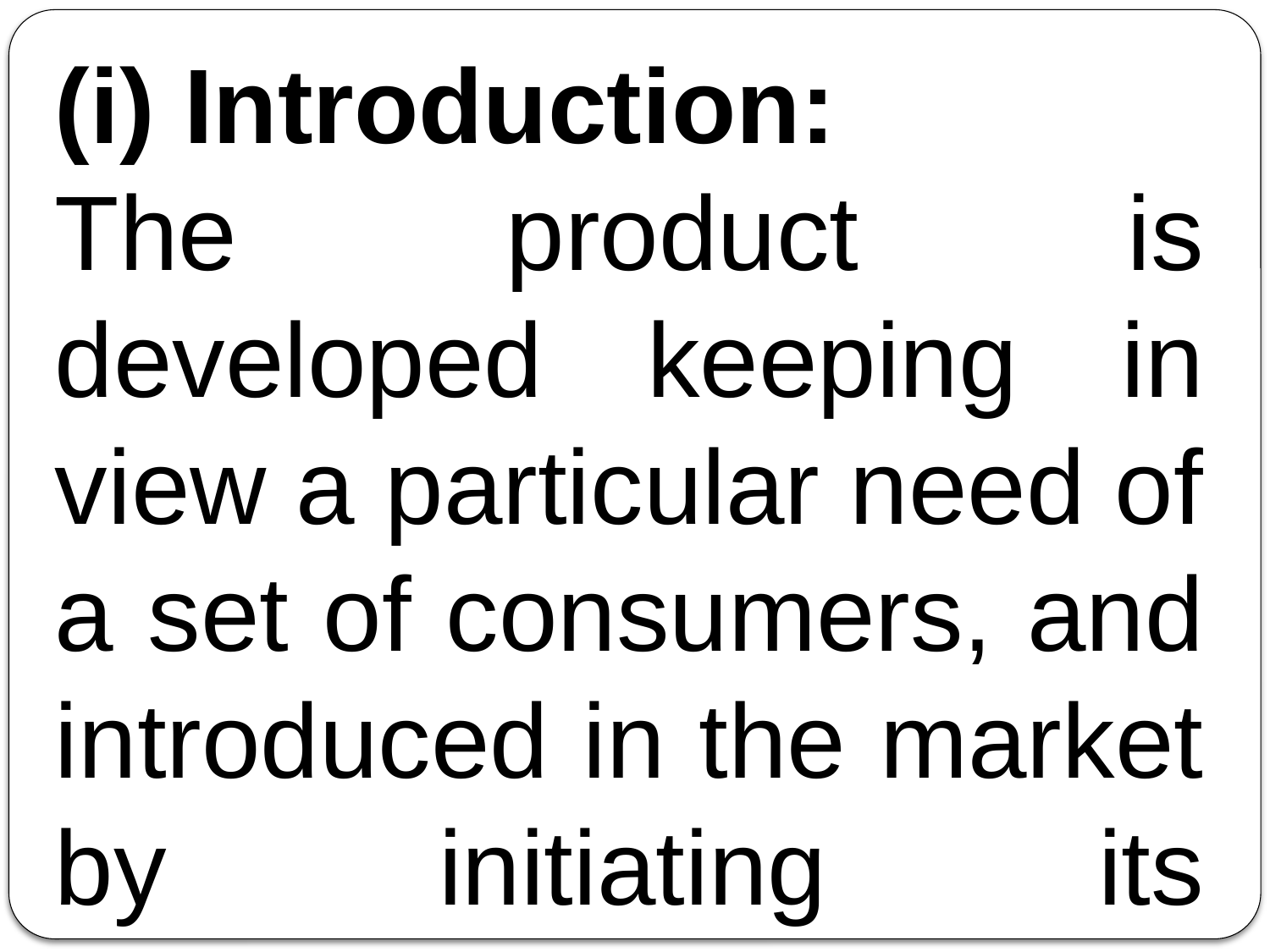

(i) Introduction:
The product is developed keeping in view a particular need of a set of consumers, and introduced in the market by initiating its commercial production.